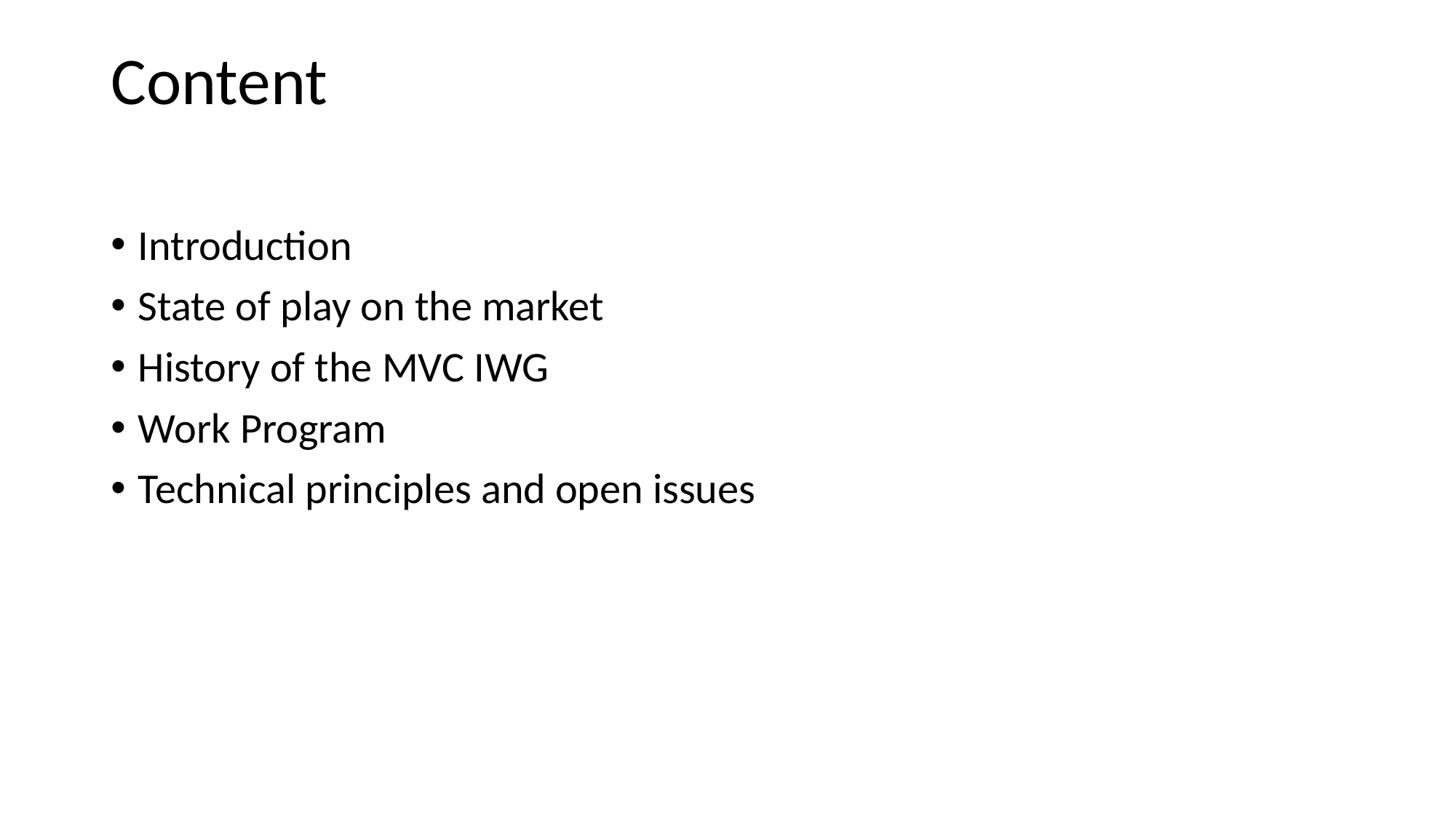

# Content
Introduction
State of play on the market
History of the MVC IWG
Work Program
Technical principles and open issues